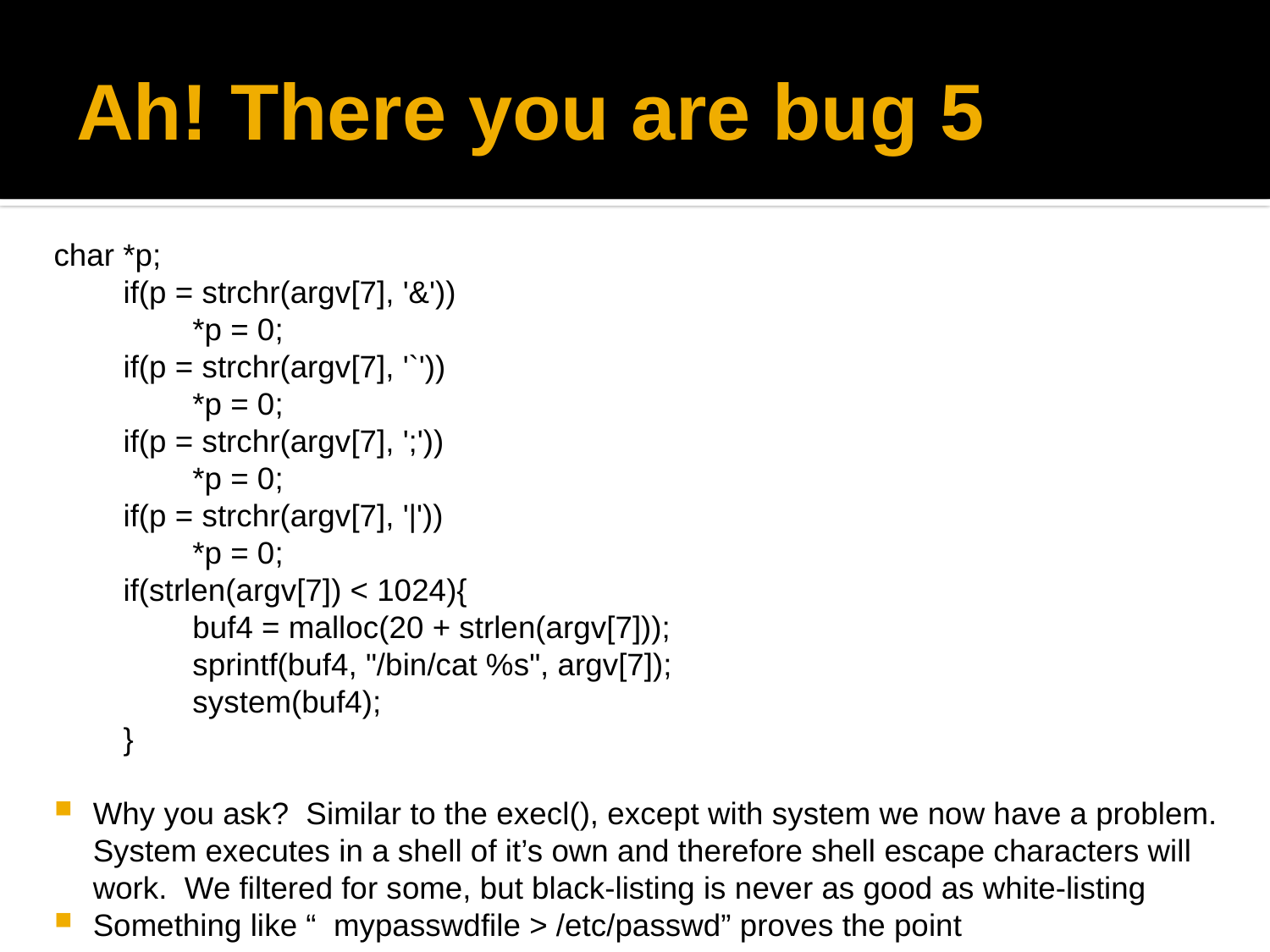

# Ah! There you are bug 5
char *p;
        if(p = strchr(argv[7], '&'))
                *p = 0;
        if(p = strchr(argv[7], '`'))
                *p = 0;
        if(p = strchr(argv[7], ';'))
                *p = 0;
        if(p = strchr(argv[7], '|'))
                *p = 0;
        if(strlen(argv[7]) < 1024){
                buf4 = malloc(20 + strlen(argv[7]));
                sprintf(buf4, "/bin/cat %s", argv[7]);
                system(buf4);
        }

Why you ask?  Similar to the execl(), except with system we now have a problem.  System executes in a shell of it’s own and therefore shell escape characters will work.  We filtered for some, but black-listing is never as good as white-listing
Something like “  mypasswdfile > /etc/passwd” proves the point